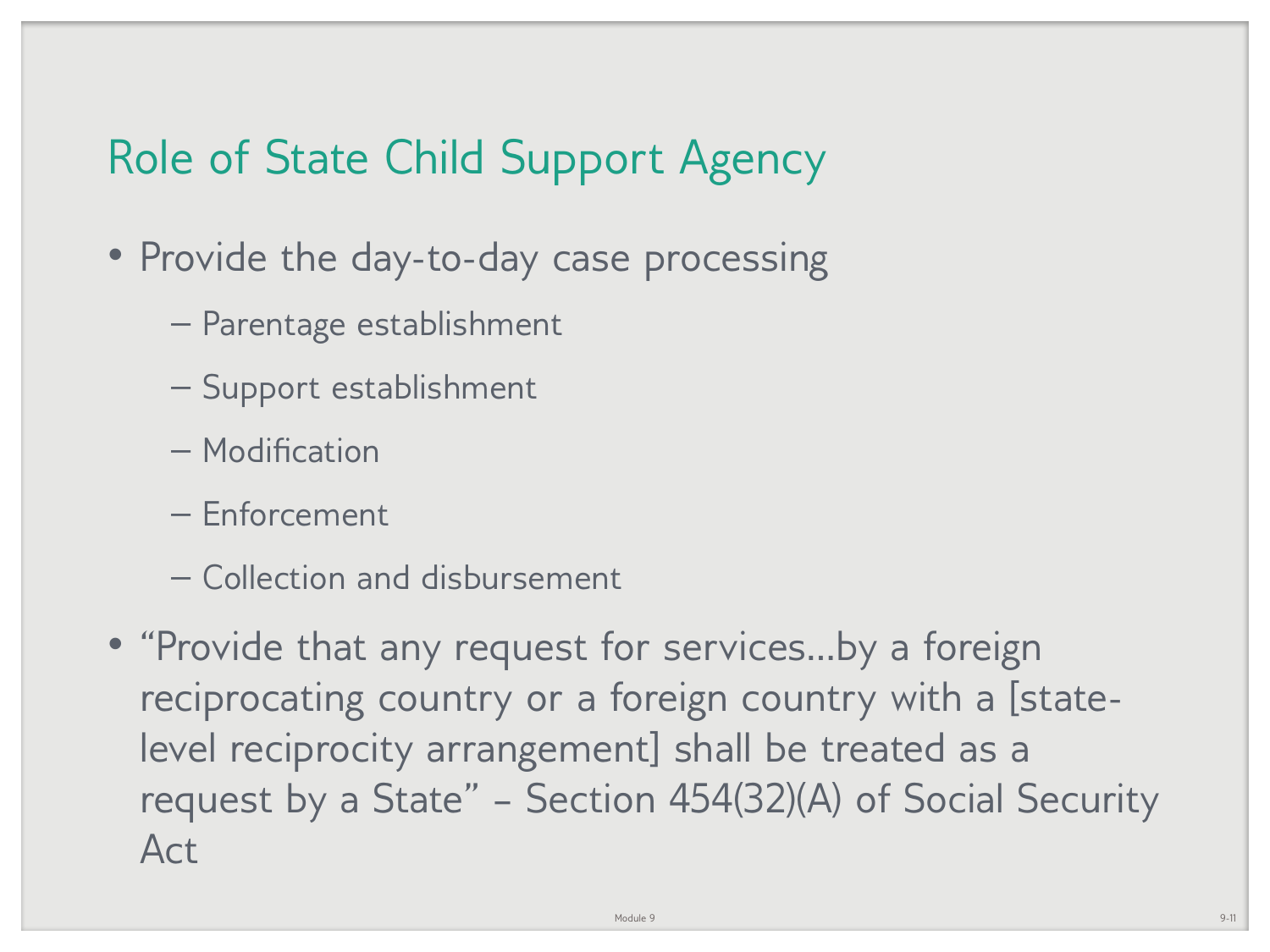

# Role of State Child Support Agency
Provide the day-to-day case processing
Parentage establishment
Support establishment
Modification
Enforcement
Collection and disbursement
“Provide that any request for services…by a foreign reciprocating country or a foreign country with a [state-level reciprocity arrangement] shall be treated as a request by a State” – Section 454(32)(A) of Social Security Act

Module 9
9-11